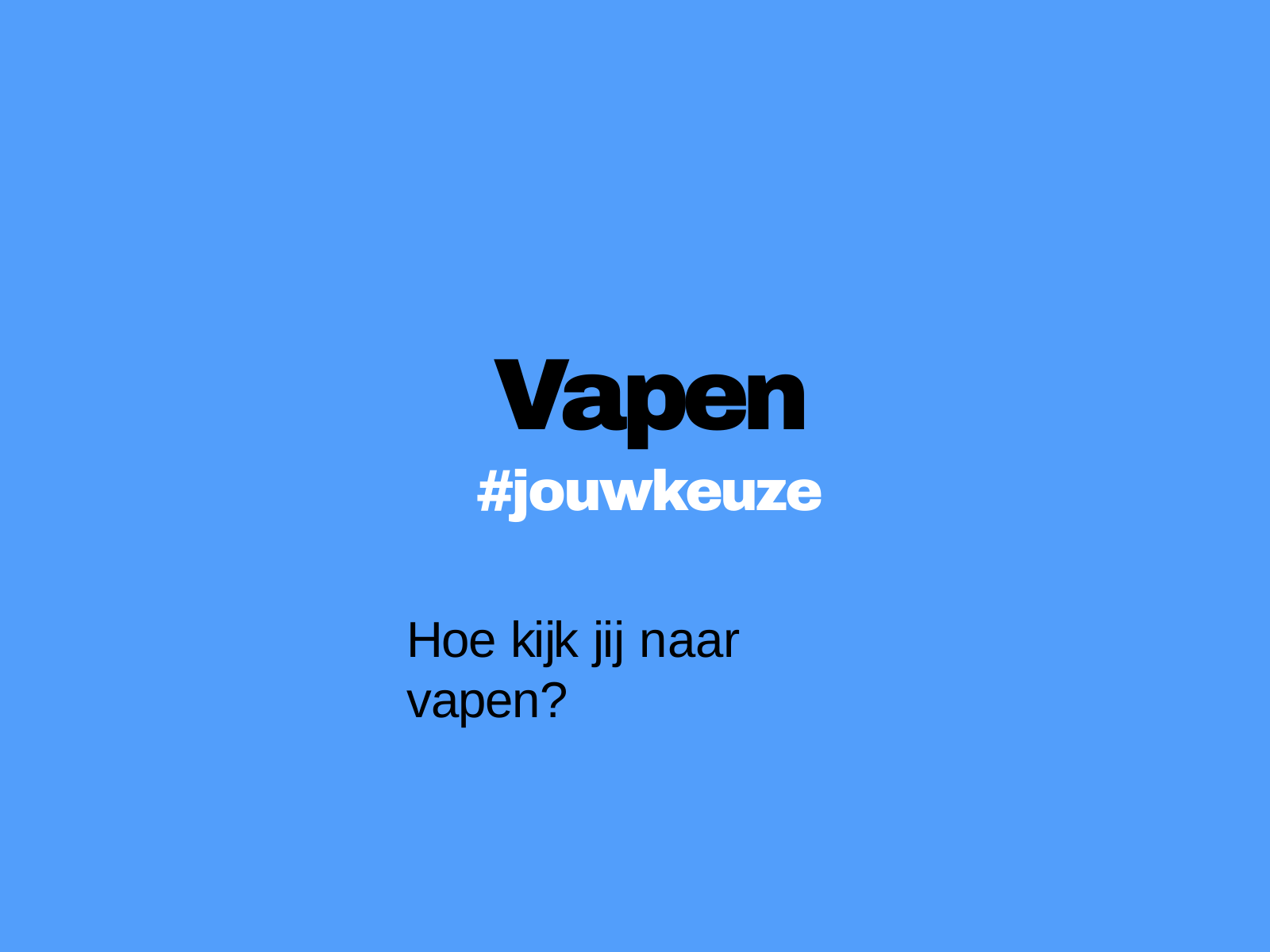

# Vapen
#jouwkeuze
Hoe kĳk jĳ naar vapen?